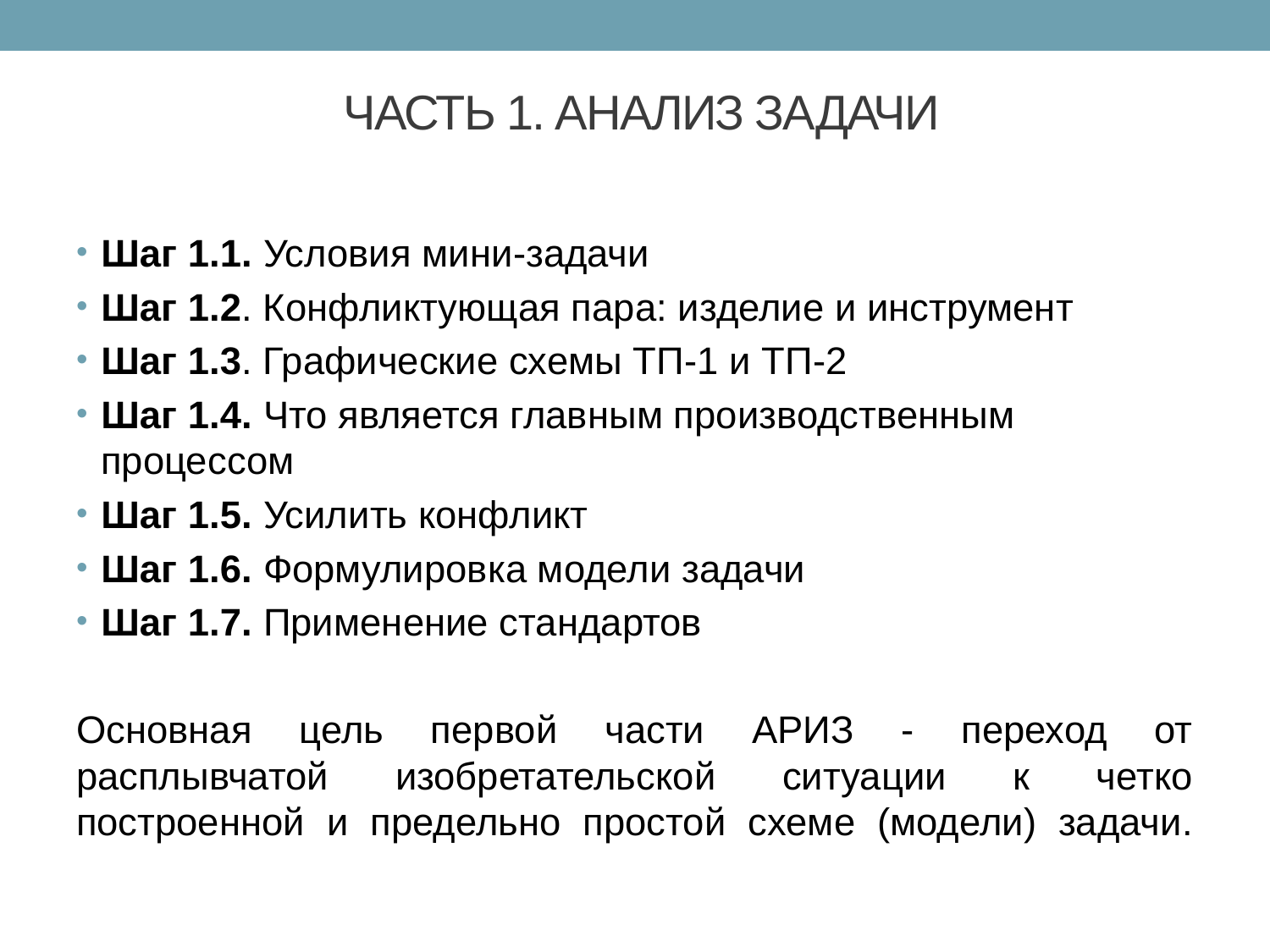

# ЧАСТЬ 1. АНАЛИЗ ЗАДАЧИ
Шаг 1.1. Условия мини-задачи
Шаг 1.2. Конфликтующая пара: изделие и инструмент
Шаг 1.3. Графические схемы ТП-1 и ТП-2
Шаг 1.4. Что является главным производственным процессом
Шаг 1.5. Усилить конфликт
Шаг 1.6. Формулировка модели задачи
Шаг 1.7. Применение стандартов

Основная цель первой части АРИЗ - переход от расплывчатой изобретательской ситуации к четко построенной и предельно простой схеме (модели) задачи.